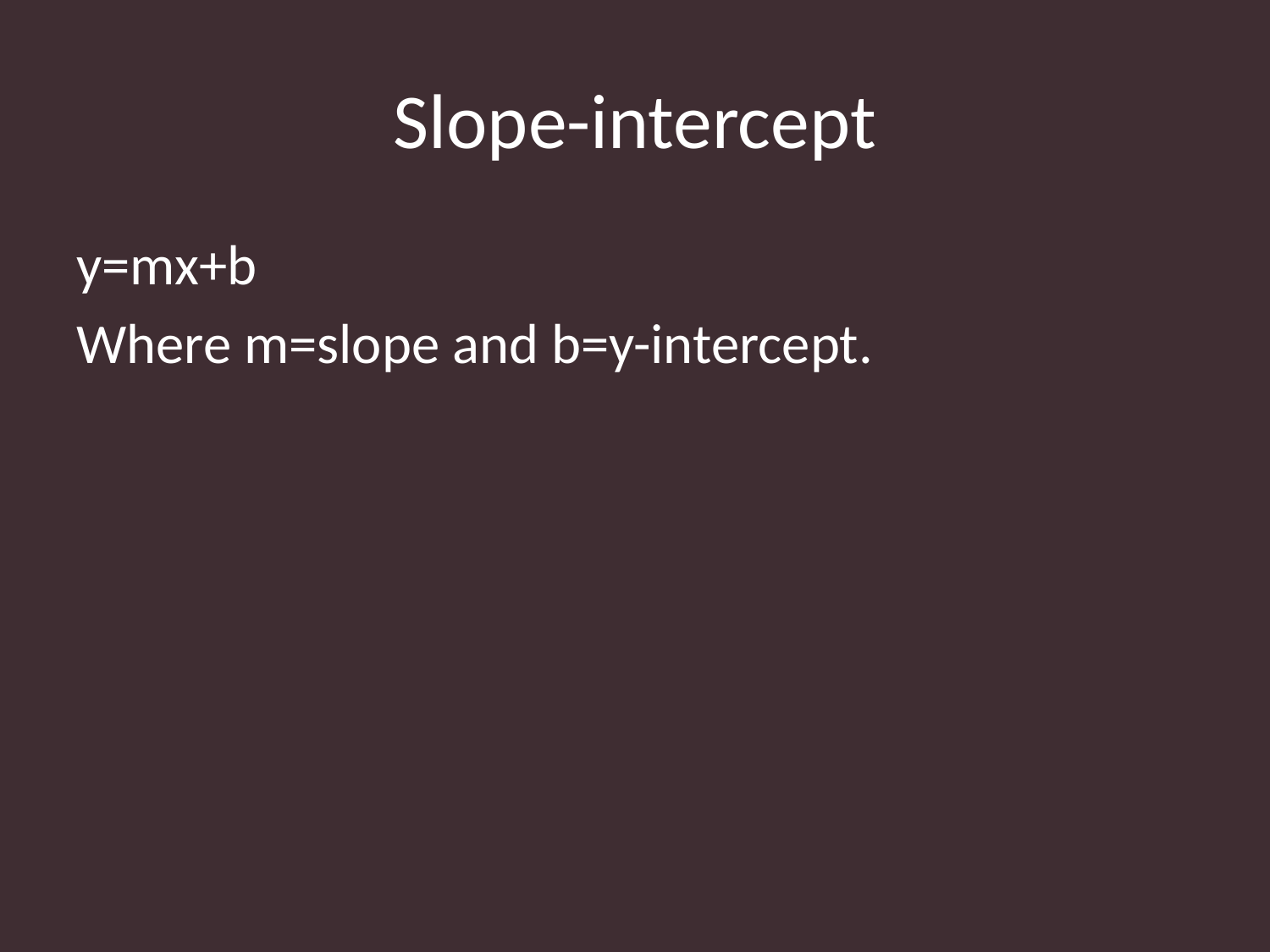

# Slope-intercept
y=mx+b
Where m=slope and b=y-intercept.